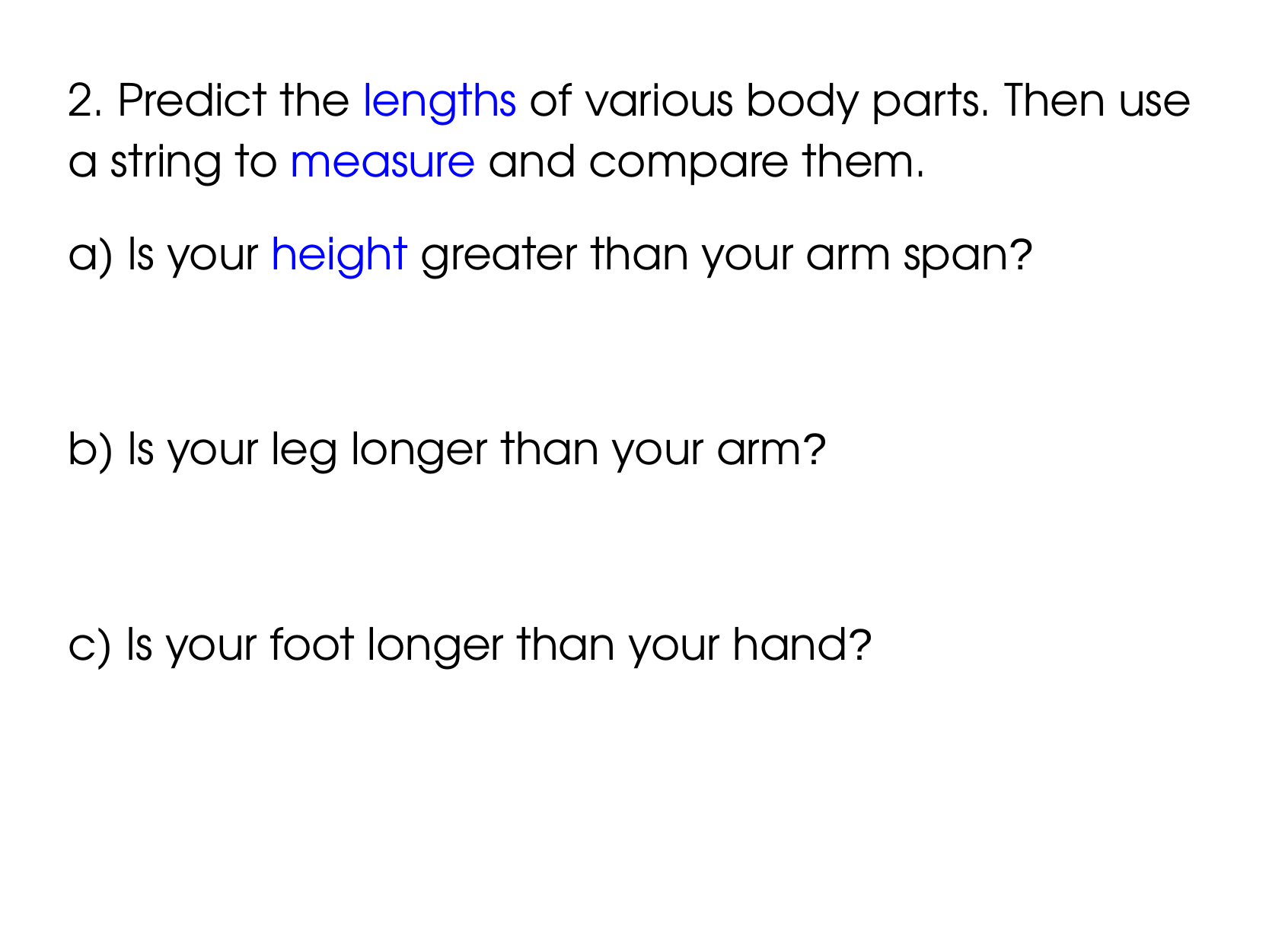

2. Predict the lengths of various body parts. Then use a string to measure and compare them.
a) Is your height greater than your arm span?
b) Is your leg longer than your arm?
c) Is your foot longer than your hand?